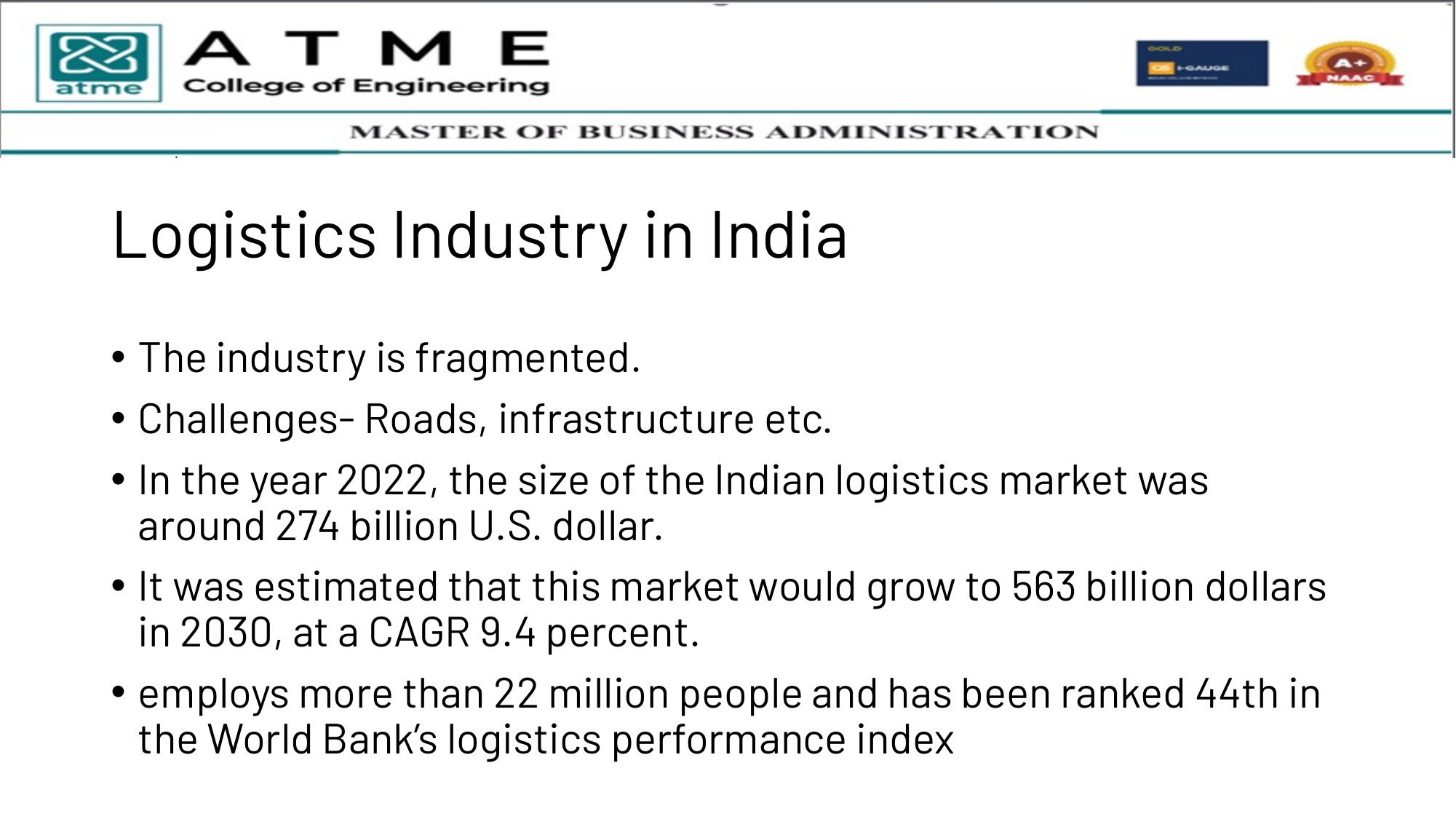

# Logistics Industry in India
The industry is fragmented.
Challenges- Roads, infrastructure etc.
In the year 2022, the size of the Indian logistics market was around 274 billion U.S. dollar.
It was estimated that this market would grow to 563 billion dollars in 2030, at a CAGR 9.4 percent.
employs more than 22 million people and has been ranked 44th in the World Bank’s logistics performance index